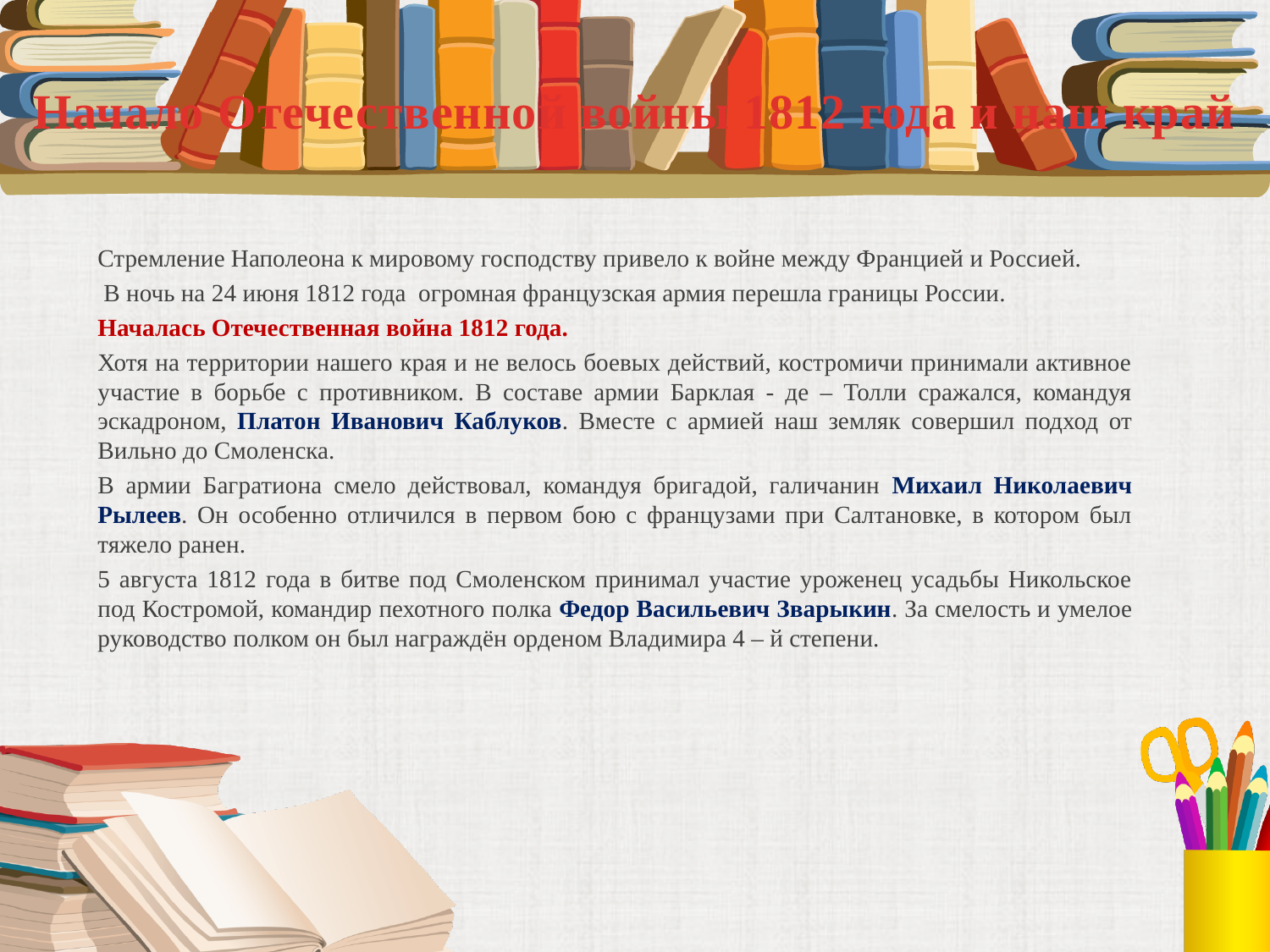

# Начало Отечественной войны 1812 года и наш край
Стремление Наполеона к мировому господству привело к войне между Францией и Россией.
 В ночь на 24 июня 1812 года  огромная французская армия перешла границы России.
Началась Отечественная война 1812 года.
Хотя на территории нашего края и не велось боевых действий, костромичи принимали активное участие в борьбе с противником. В составе армии Барклая - де – Толли сражался, командуя эскадроном, Платон Иванович Каблуков. Вместе с армией наш земляк совершил подход от Вильно до Смоленска.
В армии Багратиона смело действовал, командуя бригадой, галичанин Михаил Николаевич Рылеев. Он особенно отличился в первом бою с французами при Салтановке, в котором был тяжело ранен.
5 августа 1812 года в битве под Смоленском принимал участие уроженец усадьбы Никольское под Костромой, командир пехотного полка Федор Васильевич Зварыкин. За смелость и умелое руководство полком он был награждён орденом Владимира 4 – й степени.